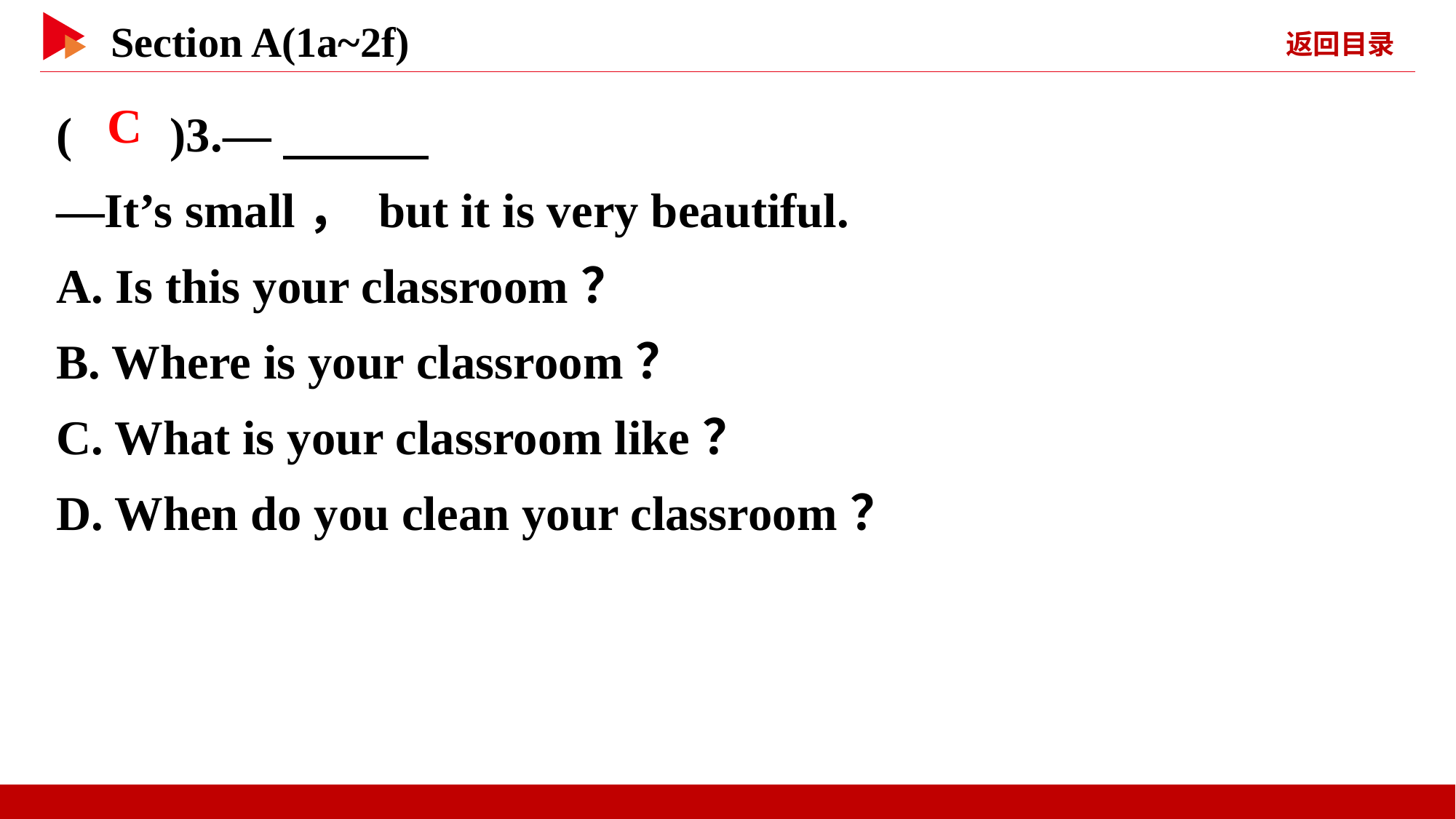

(        )3.—
—It’s small， but it is very beautiful.
A. Is this your classroom？
B. Where is your classroom？
C. What is your classroom like？
D. When do you clean your classroom？

   C